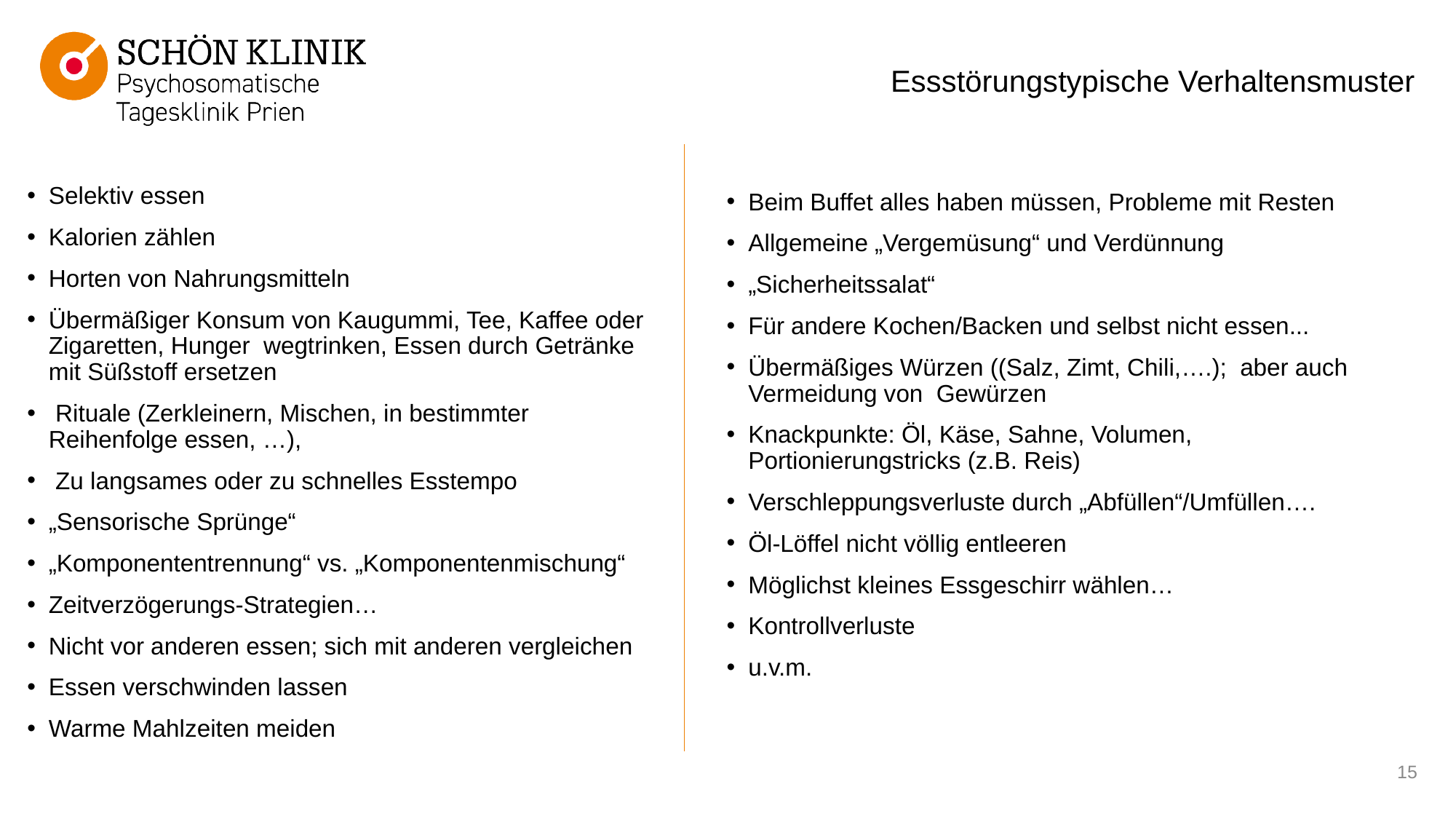

# Essstörungstypische Verhaltensmuster
Selektiv essen
Kalorien zählen
Horten von Nahrungsmitteln
Übermäßiger Konsum von Kaugummi, Tee, Kaffee oder Zigaretten, Hunger  wegtrinken, Essen durch Getränke mit Süßstoff ersetzen
 Rituale (Zerkleinern, Mischen, in bestimmter Reihenfolge essen, …),
 Zu langsames oder zu schnelles Esstempo
„Sensorische Sprünge“
„Komponententrennung“ vs. „Komponentenmischung“
Zeitverzögerungs-Strategien…
Nicht vor anderen essen; sich mit anderen vergleichen
Essen verschwinden lassen
Warme Mahlzeiten meiden

Beim Buffet alles haben müssen, Probleme mit Resten
Allgemeine „Vergemüsung“ und Verdünnung
„Sicherheitssalat“
Für andere Kochen/Backen und selbst nicht essen...
Übermäßiges Würzen ((Salz, Zimt, Chili,….);  aber auch Vermeidung von  Gewürzen
Knackpunkte: Öl, Käse, Sahne, Volumen, Portionierungstricks (z.B. Reis)
Verschleppungsverluste durch „Abfüllen“/Umfüllen….
Öl-Löffel nicht völlig entleeren
Möglichst kleines Essgeschirr wählen…
Kontrollverluste
u.v.m.

15